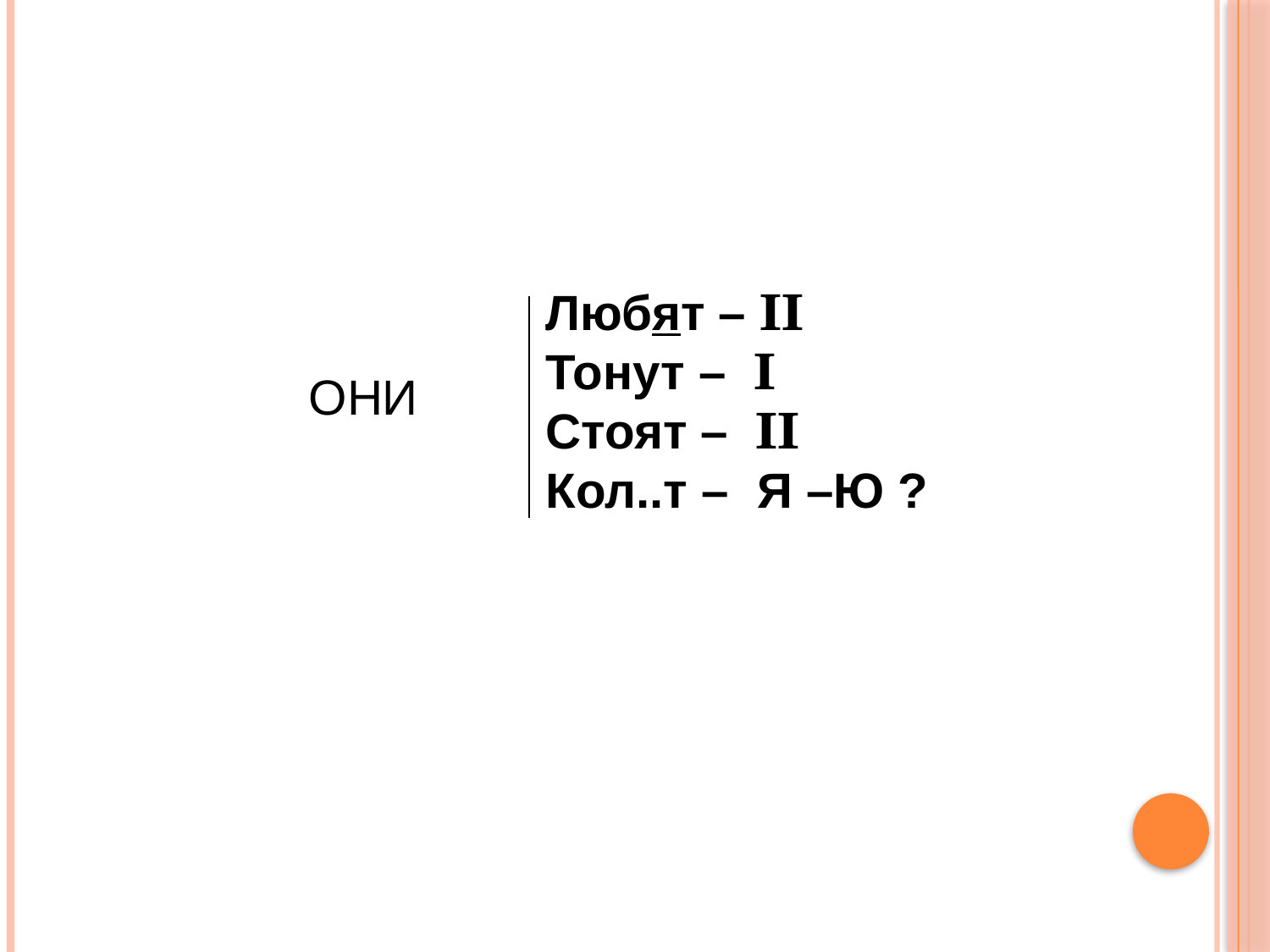

Любят – II
                  Тонут –  I
                  Стоят –  II
                  Кол..т –  Я –Ю ?
ОНИ